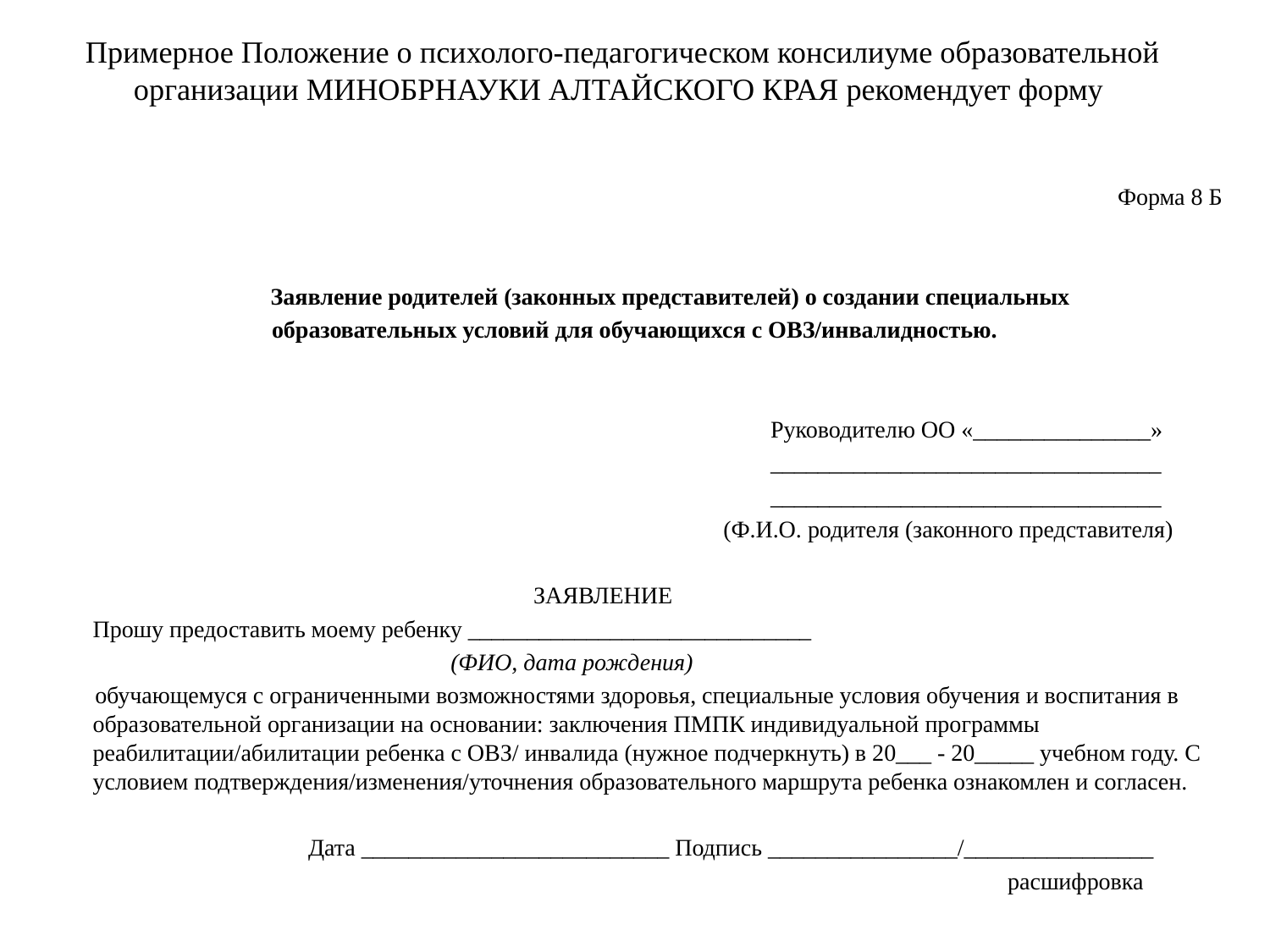

# Примерное Положение о психолого-педагогическом консилиуме образовательной организации МИНОБРНАУКИ АЛТАЙСКОГО КРАЯ рекомендует форму
                                                                                                                                                                                                                               Форма 8 Б

             Заявление родителей (законных представителей) о создании специальных
образовательных условий для обучающихся с ОВЗ/инвалидностью.

                                                                                                                          Руководителю ОО «_______________»
                                                                                                                          _________________________________
                                                                                                                          _________________________________
                                                                                                                  (Ф.И.О. родителя (законного представителя)

                                                                                  ЗАЯВЛЕНИЕ
	Прошу предоставить моему ребенку _____________________________
                                                                    (ФИО, дата рождения)
        обучающемуся с ограниченными возможностями здоровья, специальные условия обучения и воспитания в образовательной организации на основании: заключения ПМПК индивидуальной программы реабилитации/абилитации ребенка с ОВЗ/ инвалида (нужное подчеркнуть) в 20___ - 20_____ учебном году. С условием подтверждения/изменения/уточнения образовательного маршрута ребенка ознакомлен и согласен.

                                            Дата __________________________ Подпись ________________/________________
                                                                                                                                                                  расшифровка